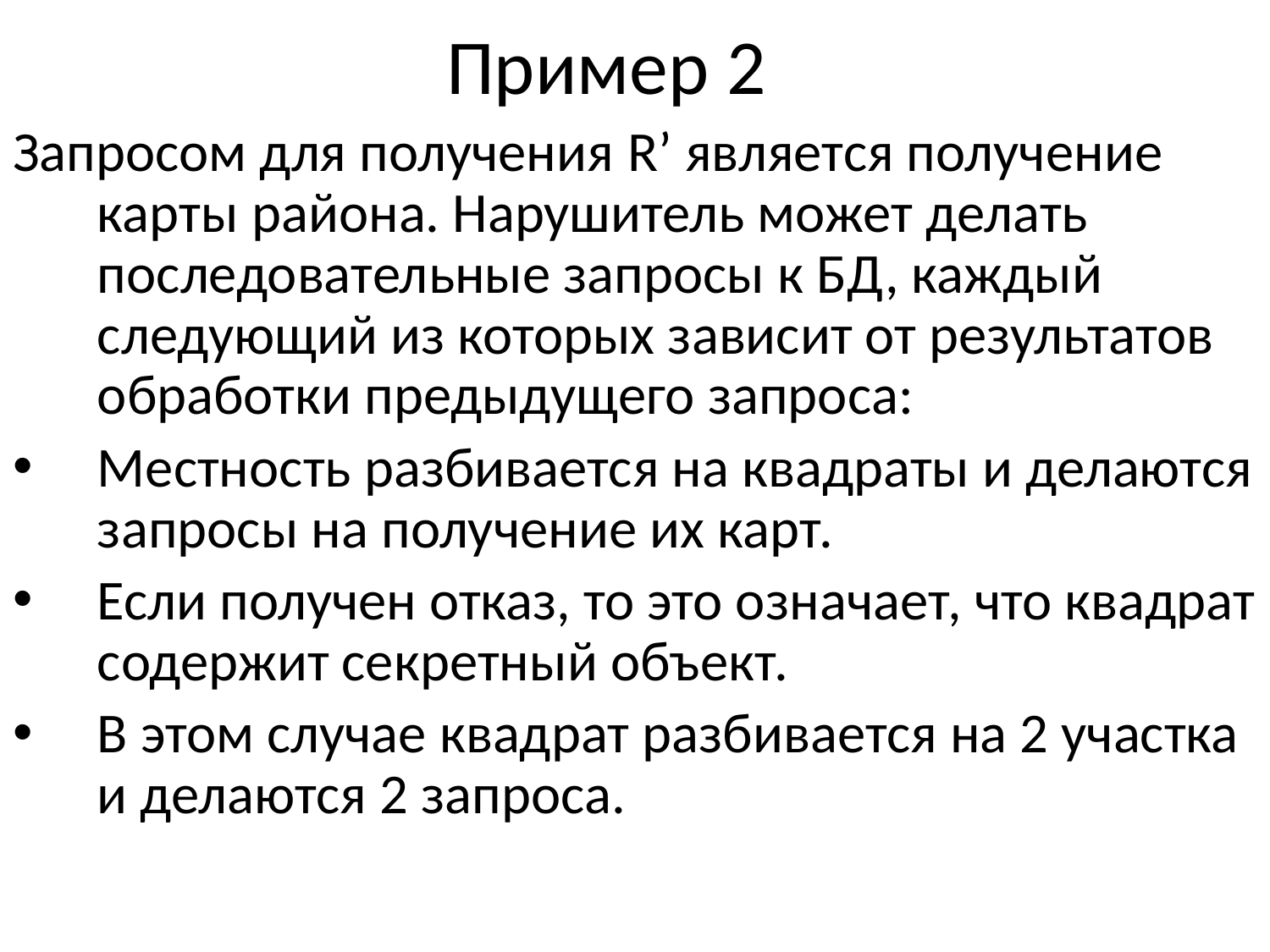

# Пример 2
Запросом для получения R’ является получение карты района. Нарушитель может делать последовательные запросы к БД, каждый следующий из которых зависит от результатов обработки предыдущего запроса:
Местность разбивается на квадраты и делаются запросы на получение их карт.
Если получен отказ, то это означает, что квадрат содержит секретный объект.
В этом случае квадрат разбивается на 2 участка и делаются 2 запроса.